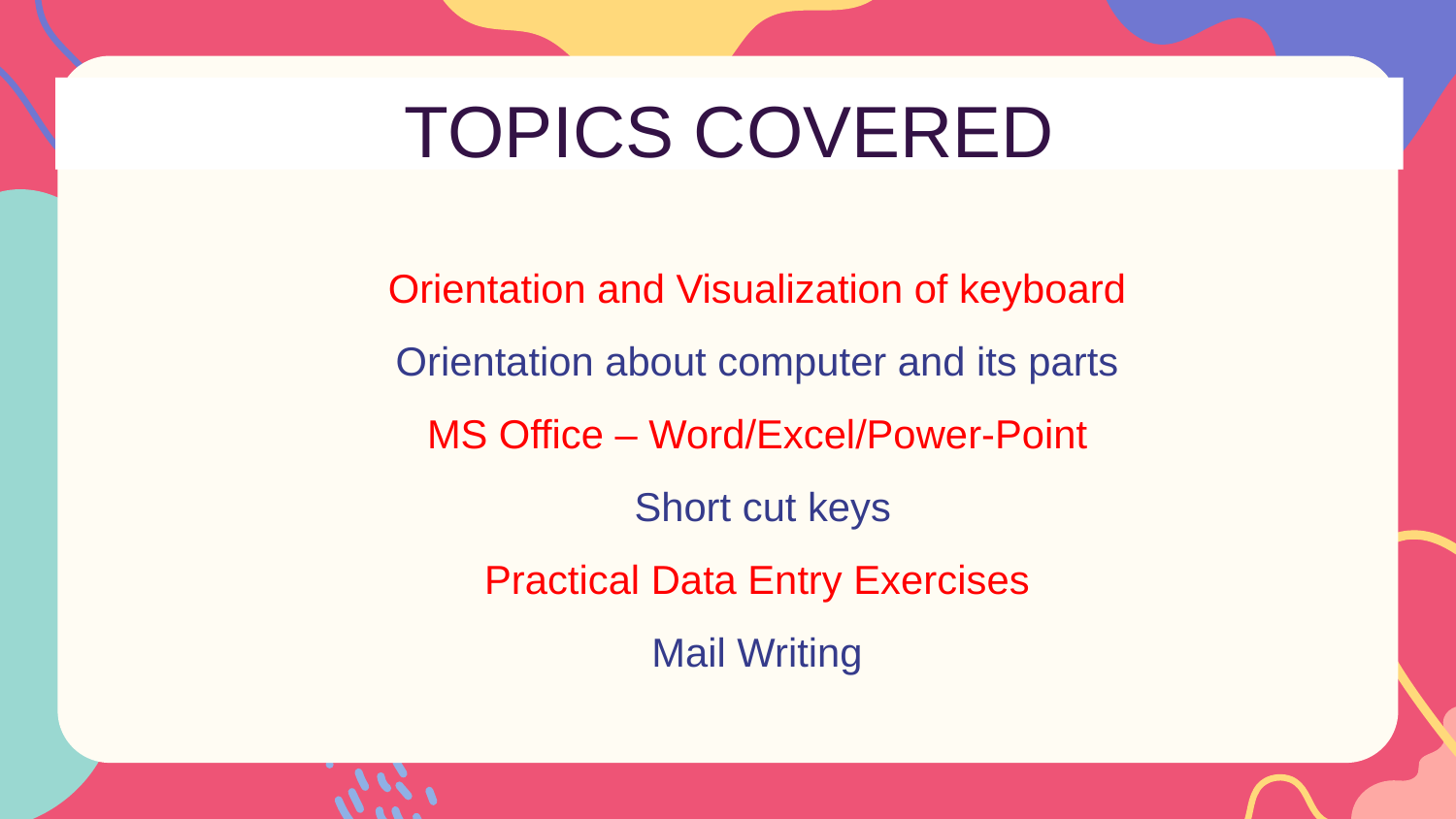

TOPICS COVERED
Orientation and Visualization of keyboard
Orientation about computer and its parts
MS Office – Word/Excel/Power-Point
 Short cut keys
Practical Data Entry Exercises
Mail Writing